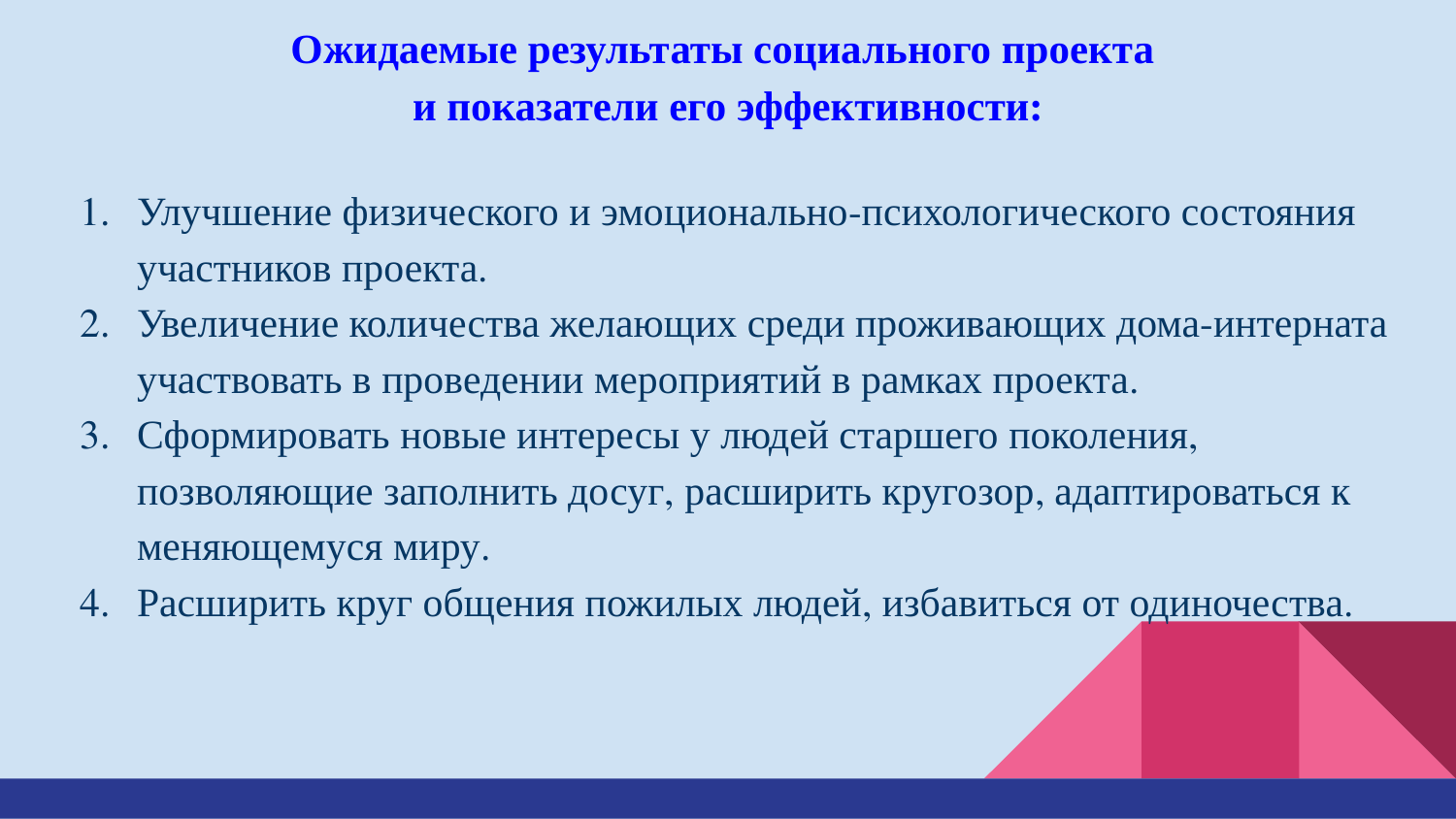

# Ожидаемые результаты социального проекта
и показатели его эффективности:
Улучшение физического и эмоционально-психологического состояния участников проекта.
Увеличение количества желающих среди проживающих дома-интерната участвовать в проведении мероприятий в рамках проекта.
Сформировать новые интересы у людей старшего поколения, позволяющие заполнить досуг, расширить кругозор, адаптироваться к меняющемуся миру.
Расширить круг общения пожилых людей, избавиться от одиночества.